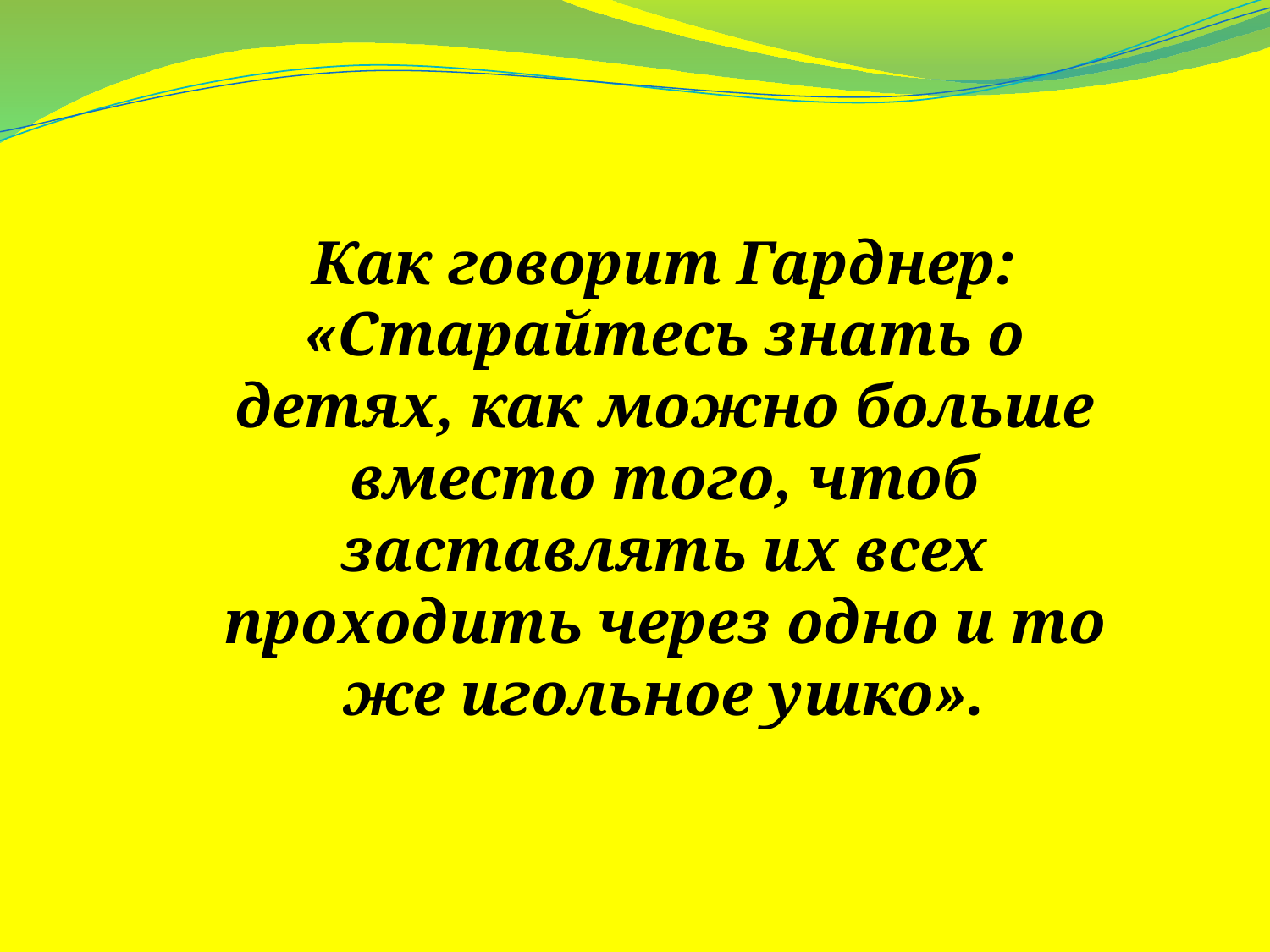

Как говорит Гарднер: «Старайтесь знать о детях, как можно больше вместо того, чтоб заставлять их всех проходить через одно и то же игольное ушко».